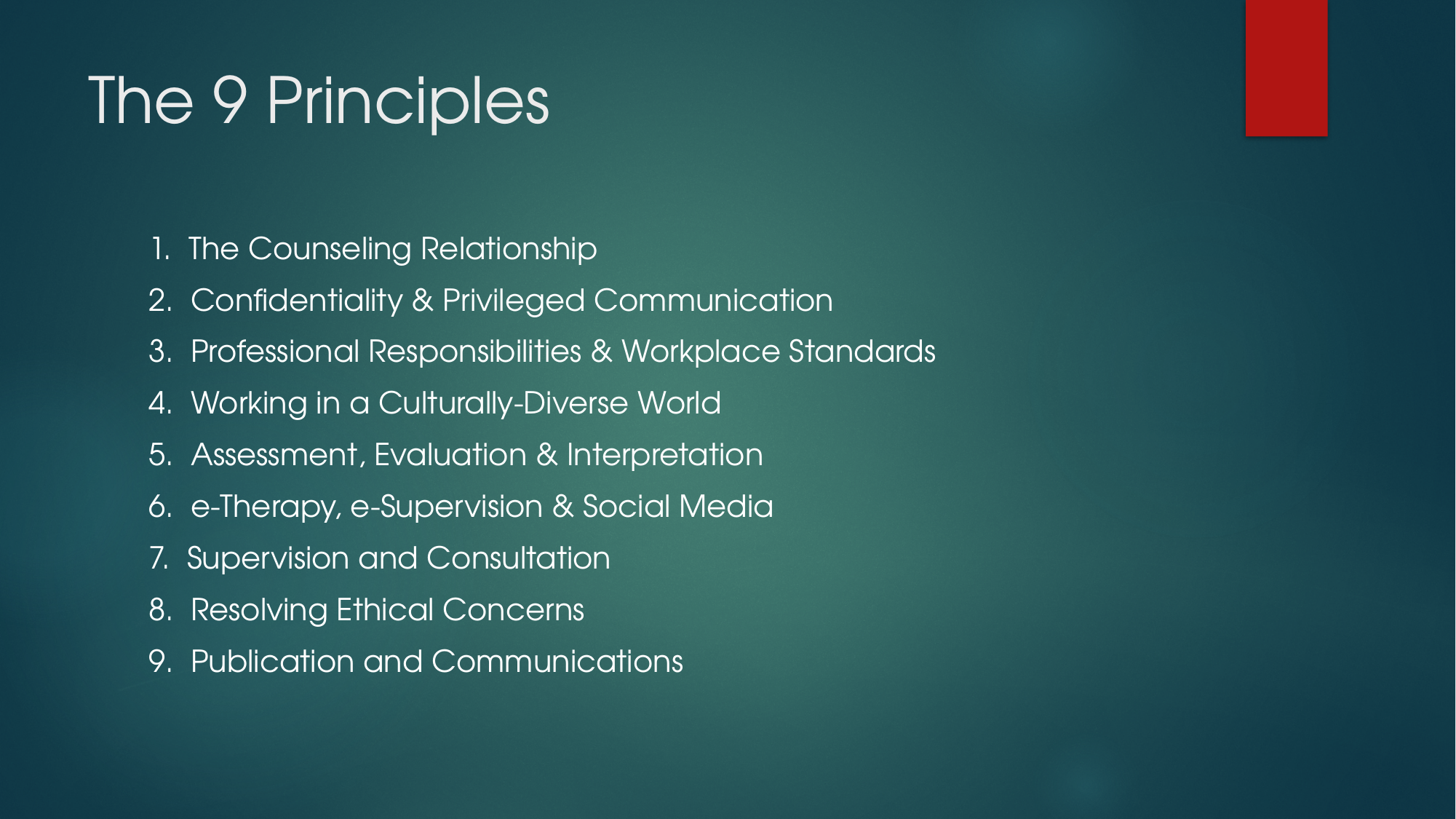

# The 9 Principles
1.  The Counseling Relationship
2.  Confidentiality & Privileged Communication
3.  Professional Responsibilities & Workplace Standards
4.  Working in a Culturally-Diverse World
5.  Assessment, Evaluation & Interpretation
6.  e-Therapy, e-Supervision & Social Media
7.  Supervision and Consultation
8.  Resolving Ethical Concerns
9.  Publication and Communications